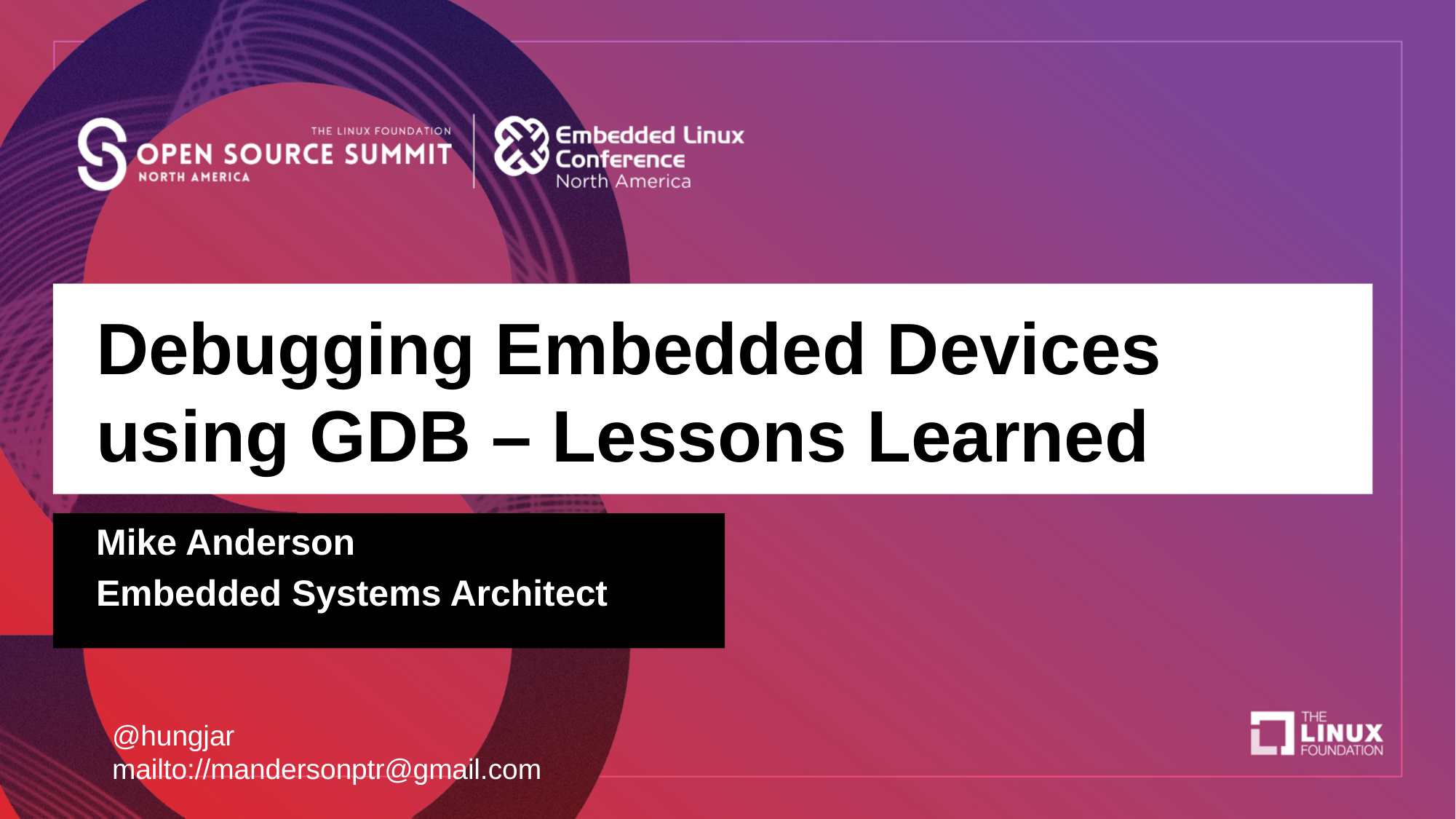

Debugging Embedded Devices using GDB – Lessons Learned
Mike Anderson
Embedded Systems Architect

@hungjar
mailto://mandersonptr@gmail.com